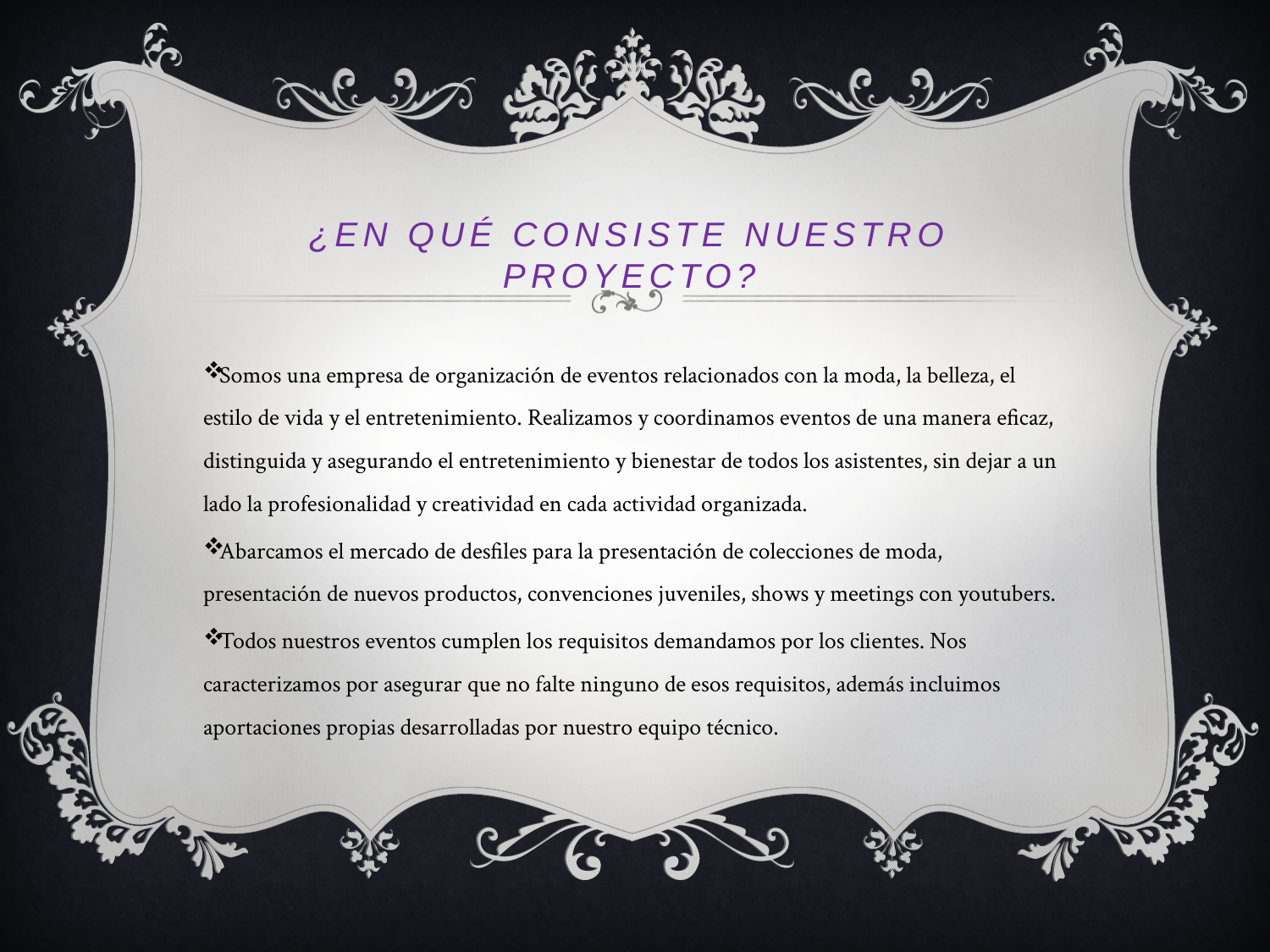

# ¿En qué consiste nuestro proyecto?
Somos una empresa de organización de eventos relacionados con la moda, la belleza, el estilo de vida y el entretenimiento. Realizamos y coordinamos eventos de una manera eficaz, distinguida y asegurando el entretenimiento y bienestar de todos los asistentes, sin dejar a un lado la profesionalidad y creatividad en cada actividad organizada.
Abarcamos el mercado de desfiles para la presentación de colecciones de moda, presentación de nuevos productos, convenciones juveniles, shows y meetings con youtubers.
Todos nuestros eventos cumplen los requisitos demandamos por los clientes. Nos caracterizamos por asegurar que no falte ninguno de esos requisitos, además incluimos aportaciones propias desarrolladas por nuestro equipo técnico.